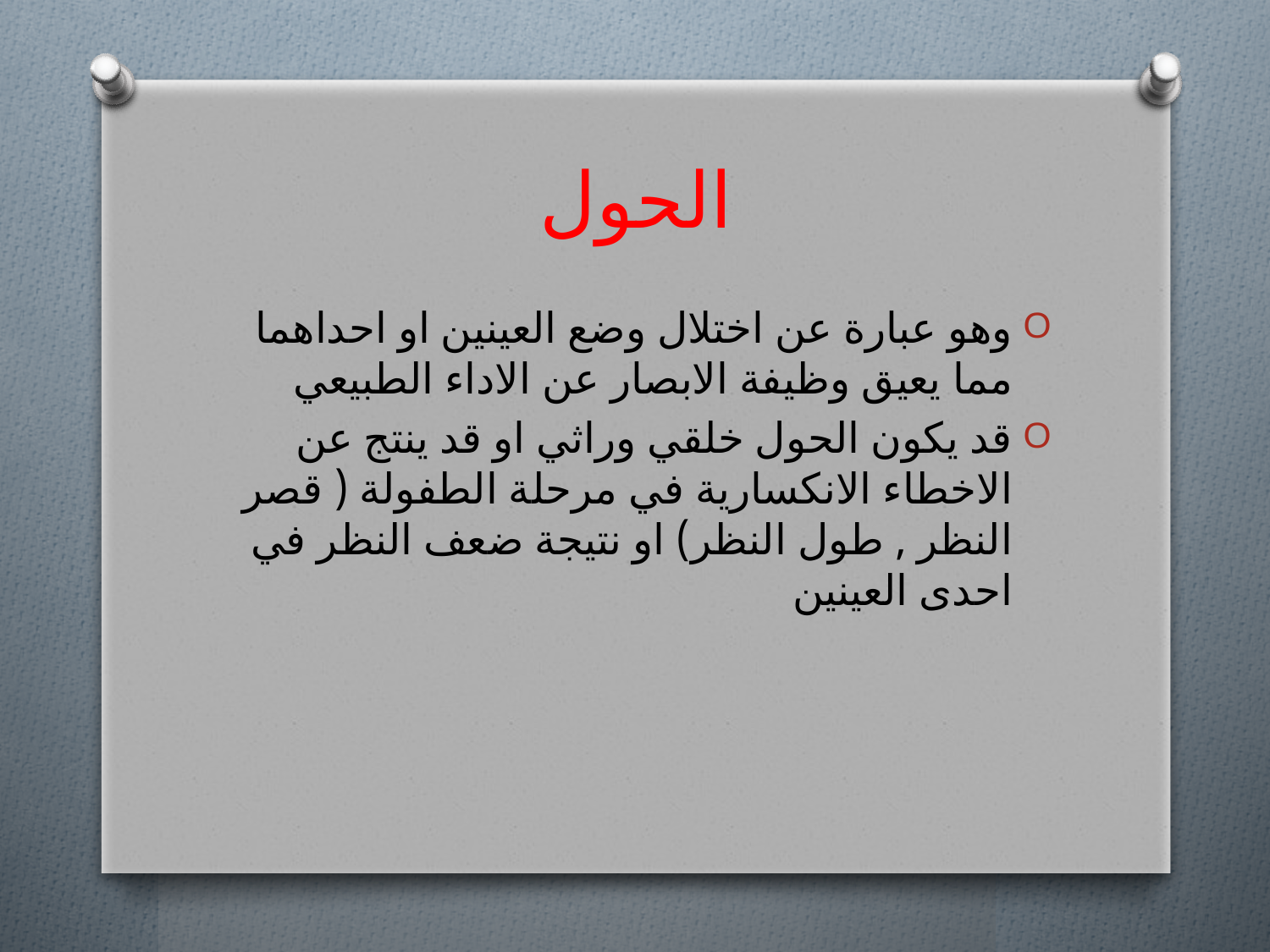

# الحول
وهو عبارة عن اختلال وضع العينين او احداهما مما يعيق وظيفة الابصار عن الاداء الطبيعي
قد يكون الحول خلقي وراثي او قد ينتج عن الاخطاء الانكسارية في مرحلة الطفولة ( قصر النظر , طول النظر) او نتيجة ضعف النظر في احدى العينين